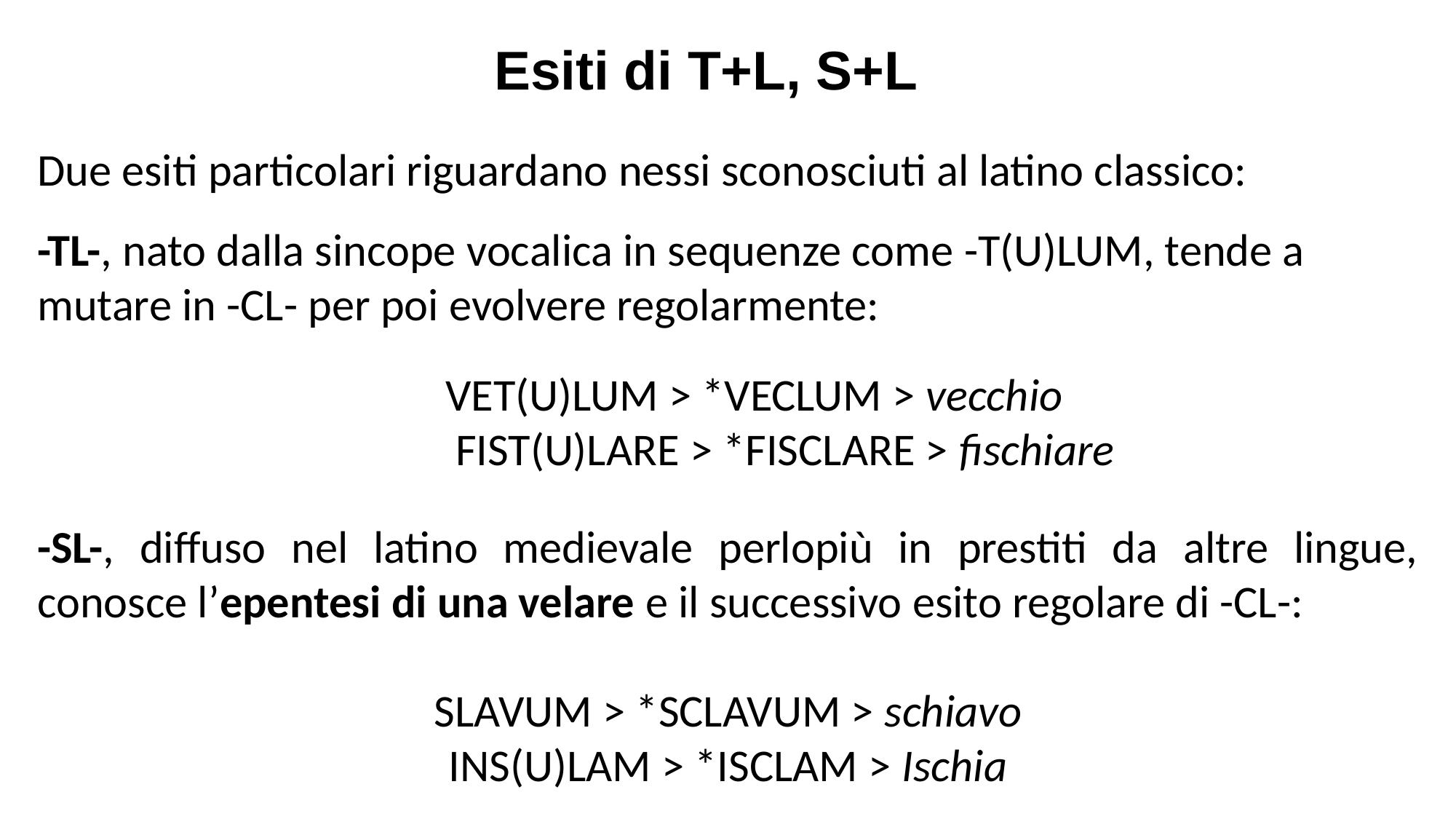

Esiti di T+L, S+L
Due esiti particolari riguardano nessi sconosciuti al latino classico:

-TL-, nato dalla sincope vocalica in sequenze come -T(U)LUM, tende a
mutare in -CL- per poi evolvere regolarmente:

      VET(U)LUM > *VECLUM > vecchio
            FIST(U)LARE > *FISCLARE > fischiare
-SL-, diffuso nel latino medievale perlopiù in prestiti da altre lingue, conosce l’epentesi di una velare e il successivo esito regolare di -CL-:

SLAVUM > *SCLAVUM > schiavo
INS(U)LAM > *ISCLAM > Ischia